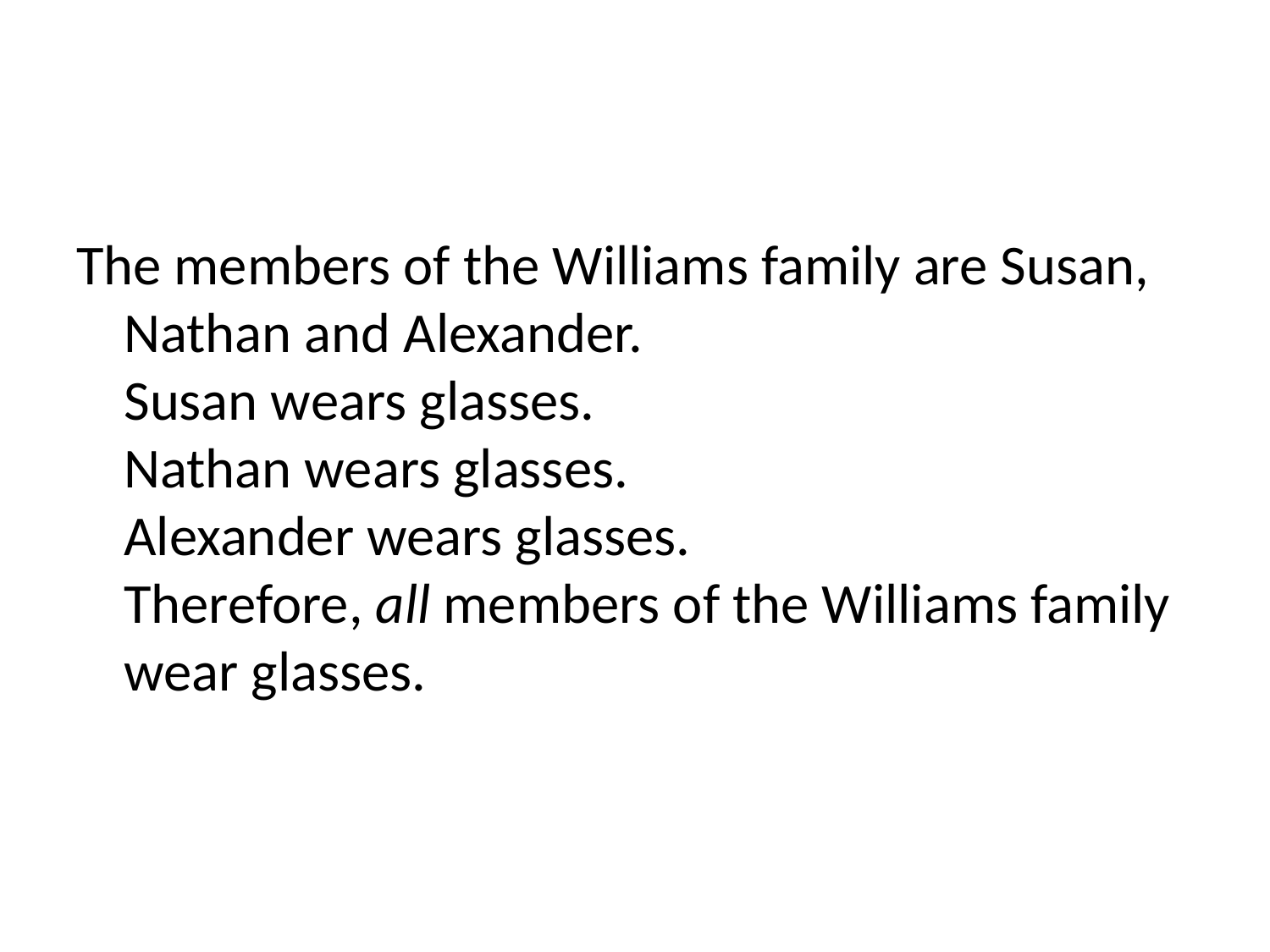

#
The members of the Williams family are Susan, Nathan and Alexander.
Susan wears glasses.
Nathan wears glasses.
Alexander wears glasses.
Therefore, all members of the Williams family wear glasses.